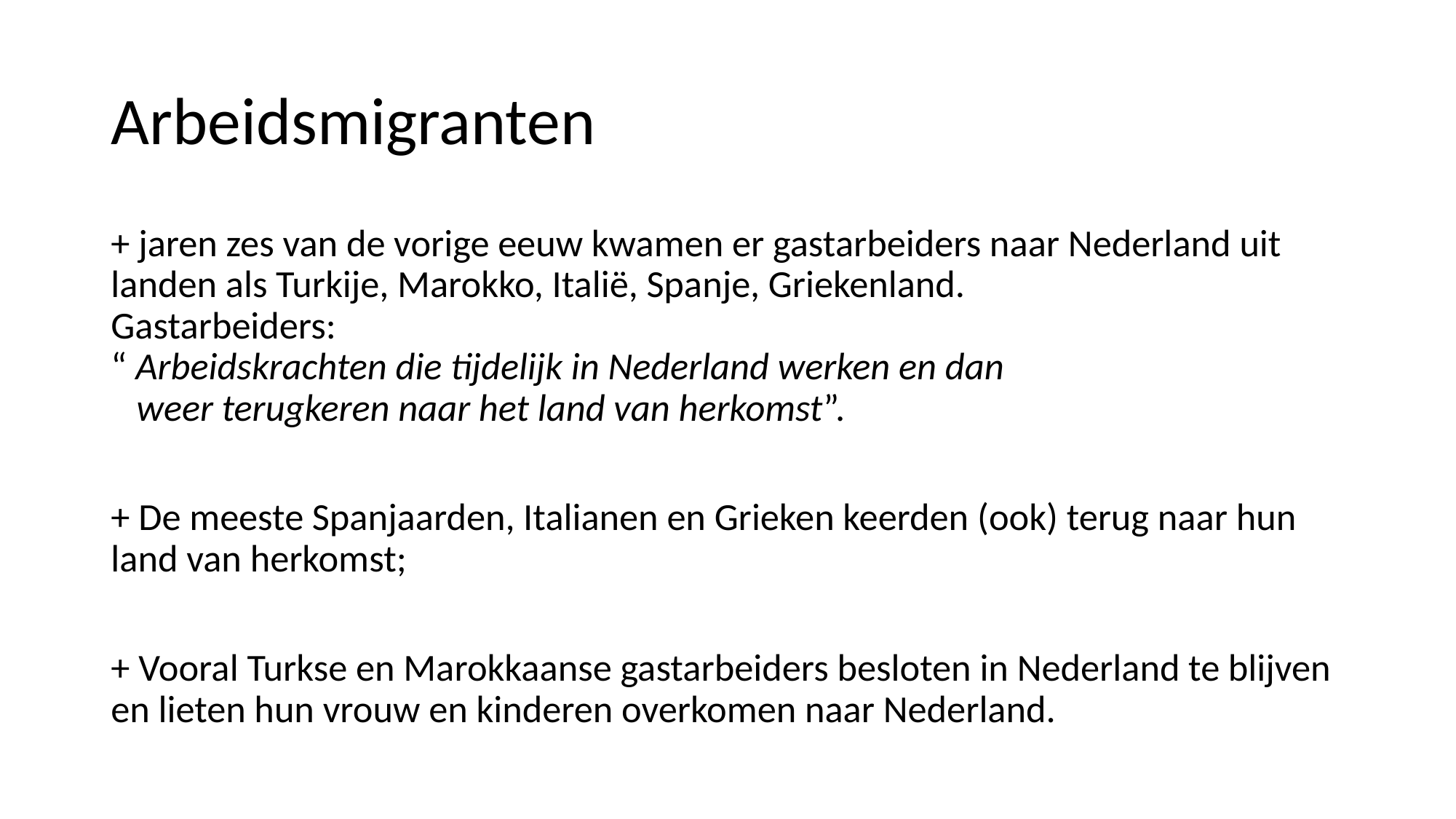

# Arbeidsmigranten
+ jaren zes van de vorige eeuw kwamen er gastarbeiders naar Nederland uit landen als Turkije, Marokko, Italië, Spanje, Griekenland.
Gastarbeiders:
“ Arbeidskrachten die tijdelijk in Nederland werken en dan
   weer terugkeren naar het land van herkomst”.

+ De meeste Spanjaarden, Italianen en Grieken keerden (ook) terug naar hun land van herkomst;

+ Vooral Turkse en Marokkaanse gastarbeiders besloten in Nederland te blijven en lieten hun vrouw en kinderen overkomen naar Nederland.